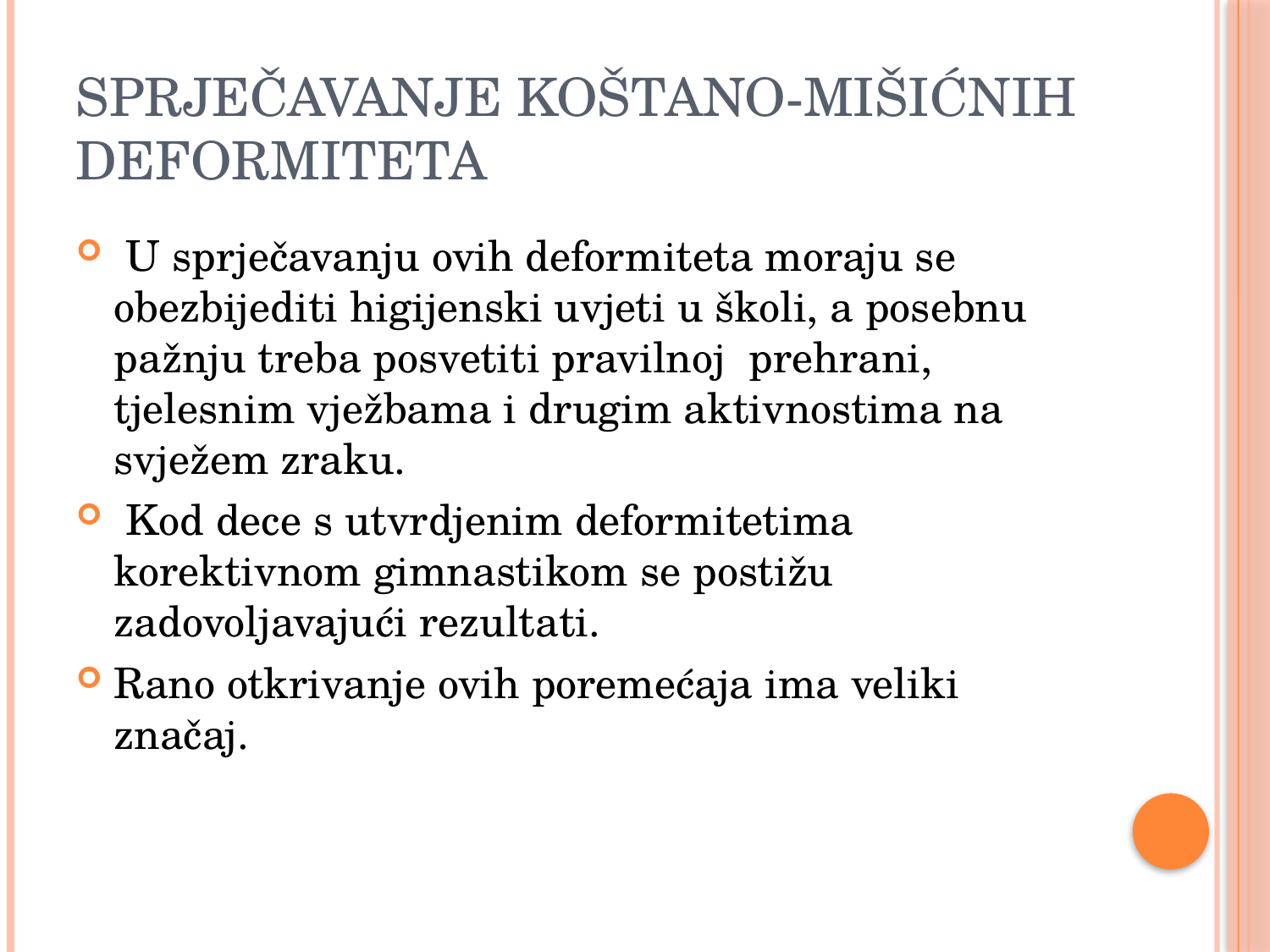

# Sprječavanje koštano-mišićnih deformiteta
 U sprječavanju ovih deformiteta moraju se  obezbijediti higijenski uvjeti u školi, a posebnu pažnju treba posvetiti pravilnoj  prehrani, tjelesnim vježbama i drugim aktivnostima na svježem zraku.
 Kod dece s utvrdjenim deformitetima korektivnom gimnastikom se postižu  zadovoljavajući rezultati.
Rano otkrivanje ovih poremećaja ima veliki značaj.